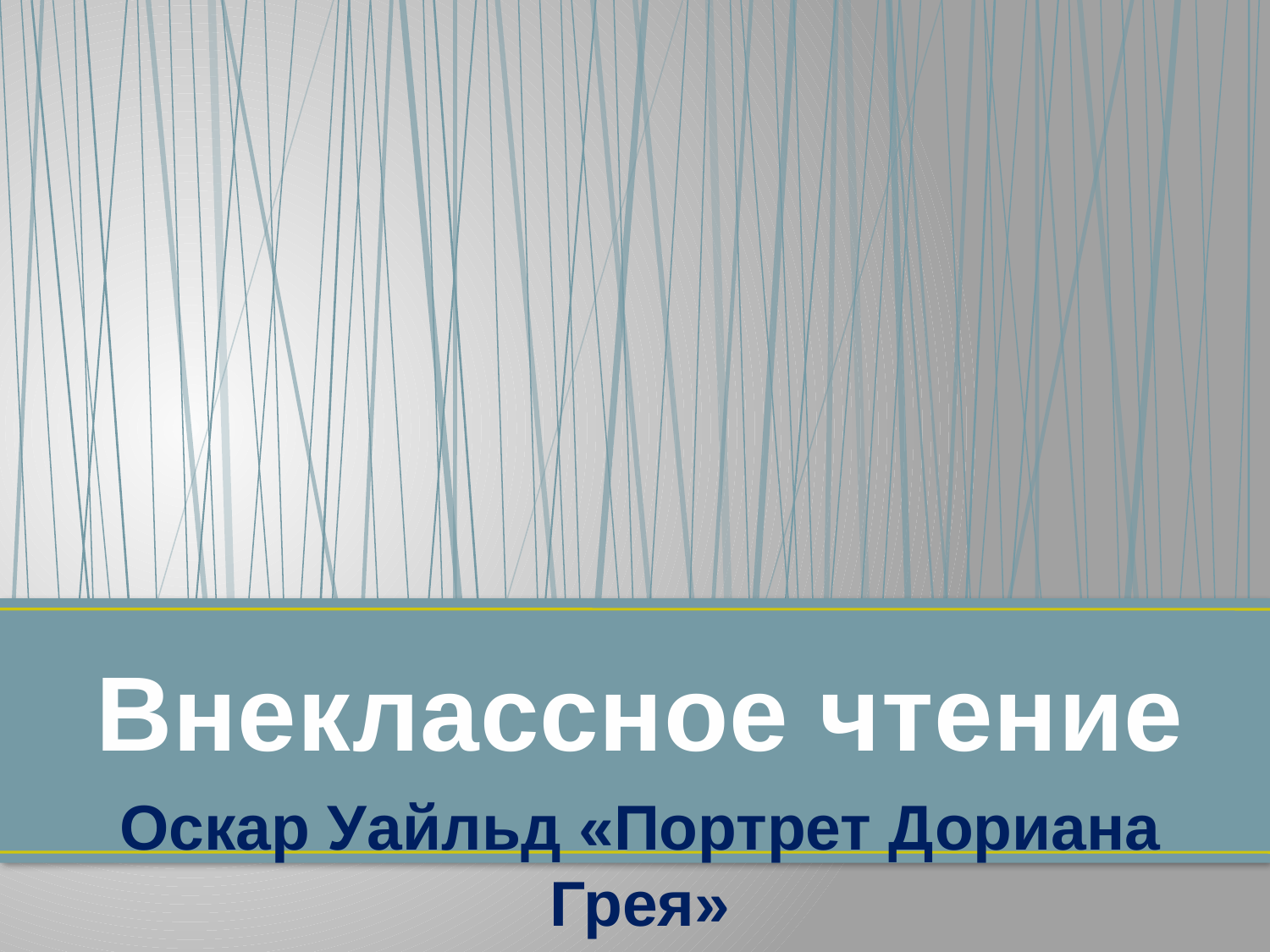

# Внеклассное чтение
Оскар Уайльд «Портрет Дориана Грея»